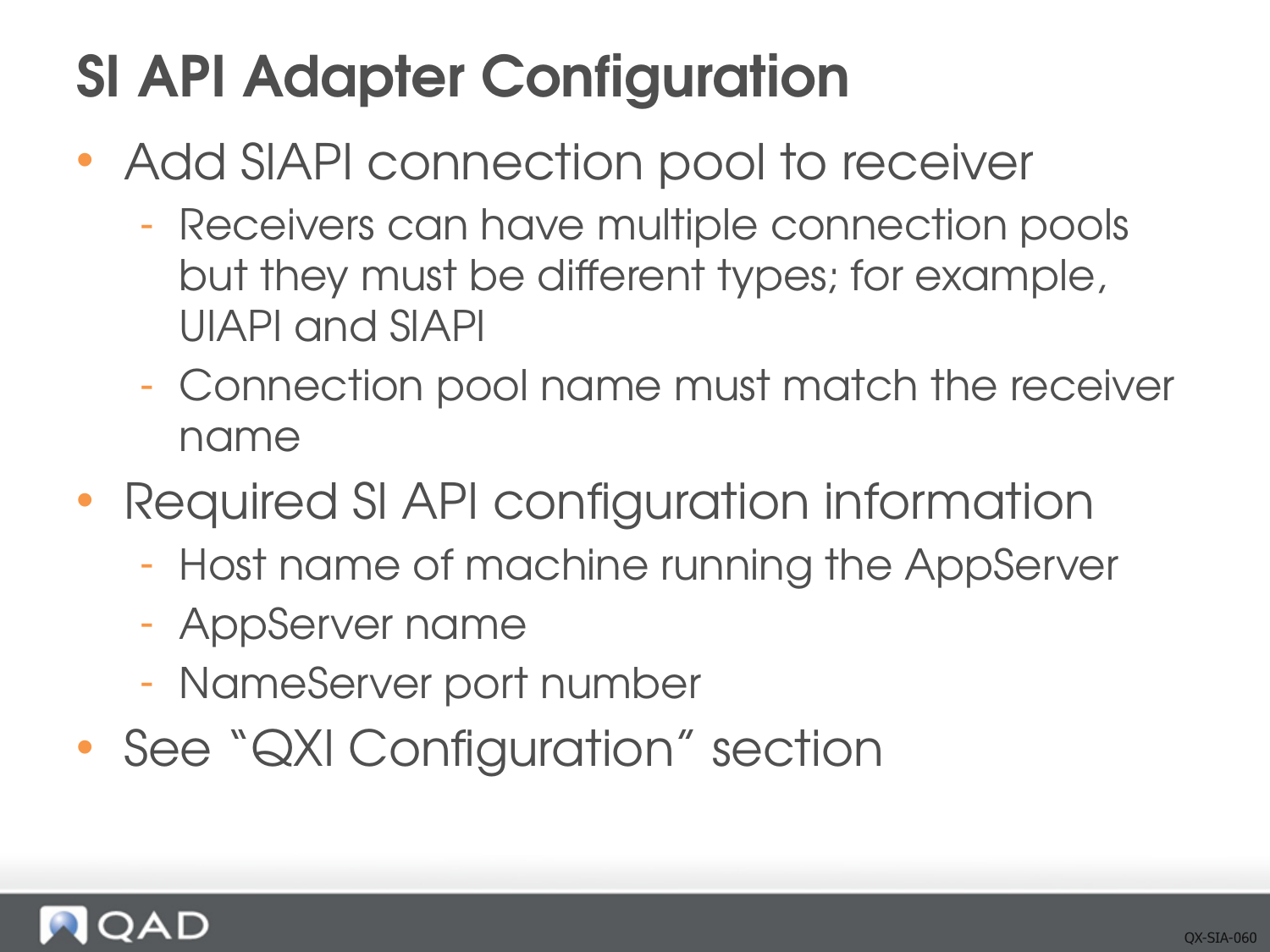

# SI API Adapter Configuration
Add SIAPI connection pool to receiver
Receivers can have multiple connection pools but they must be different types; for example, UIAPI and SIAPI
Connection pool name must match the receiver name
Required SI API configuration information
Host name of machine running the AppServer
AppServer name
NameServer port number
See “QXI Configuration” section
QX-SIA-060